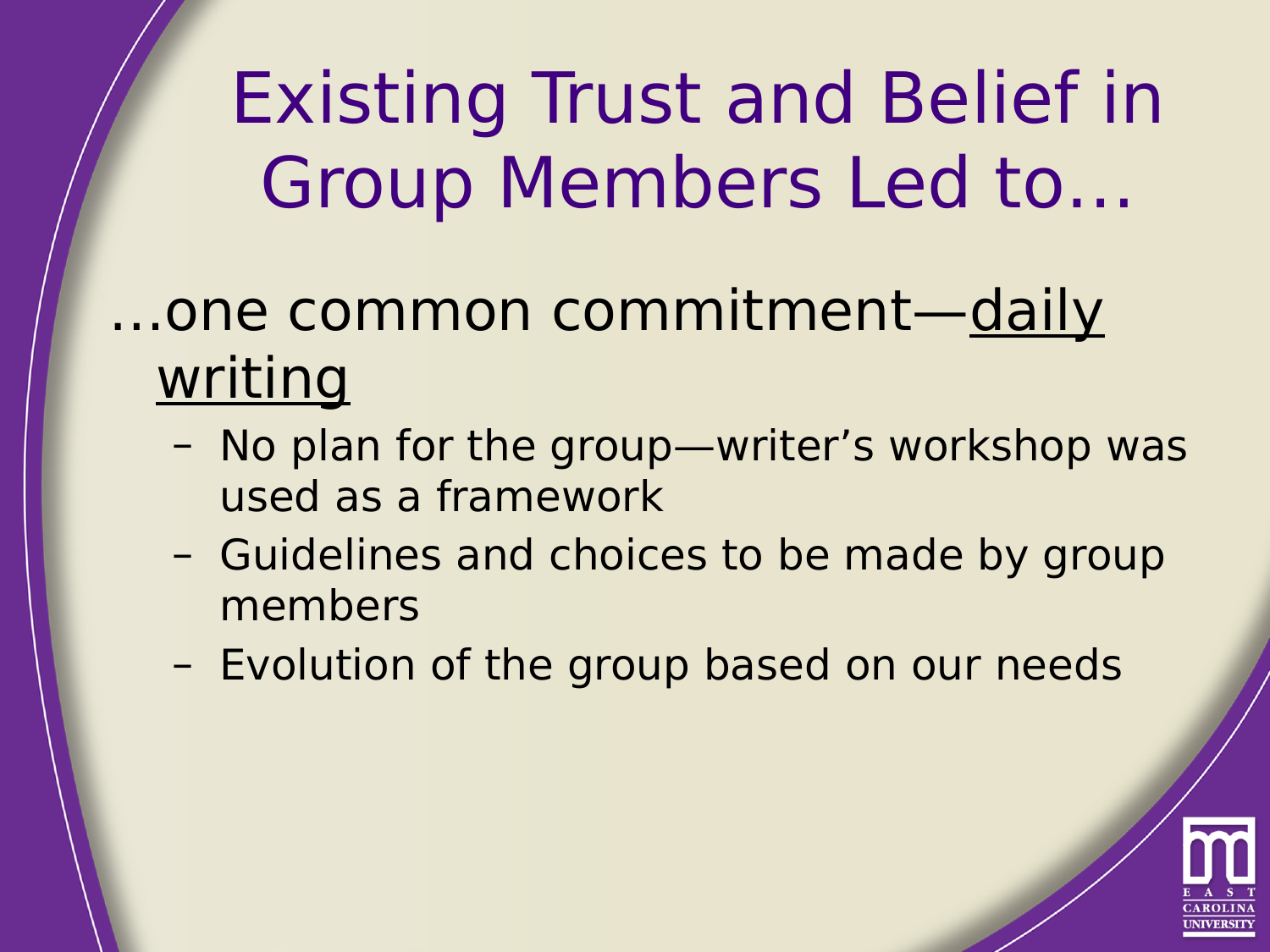

# Existing Trust and Belief in Group Members Led to…
…one common commitment—daily writing
No plan for the group—writer’s workshop was used as a framework
Guidelines and choices to be made by group members
Evolution of the group based on our needs